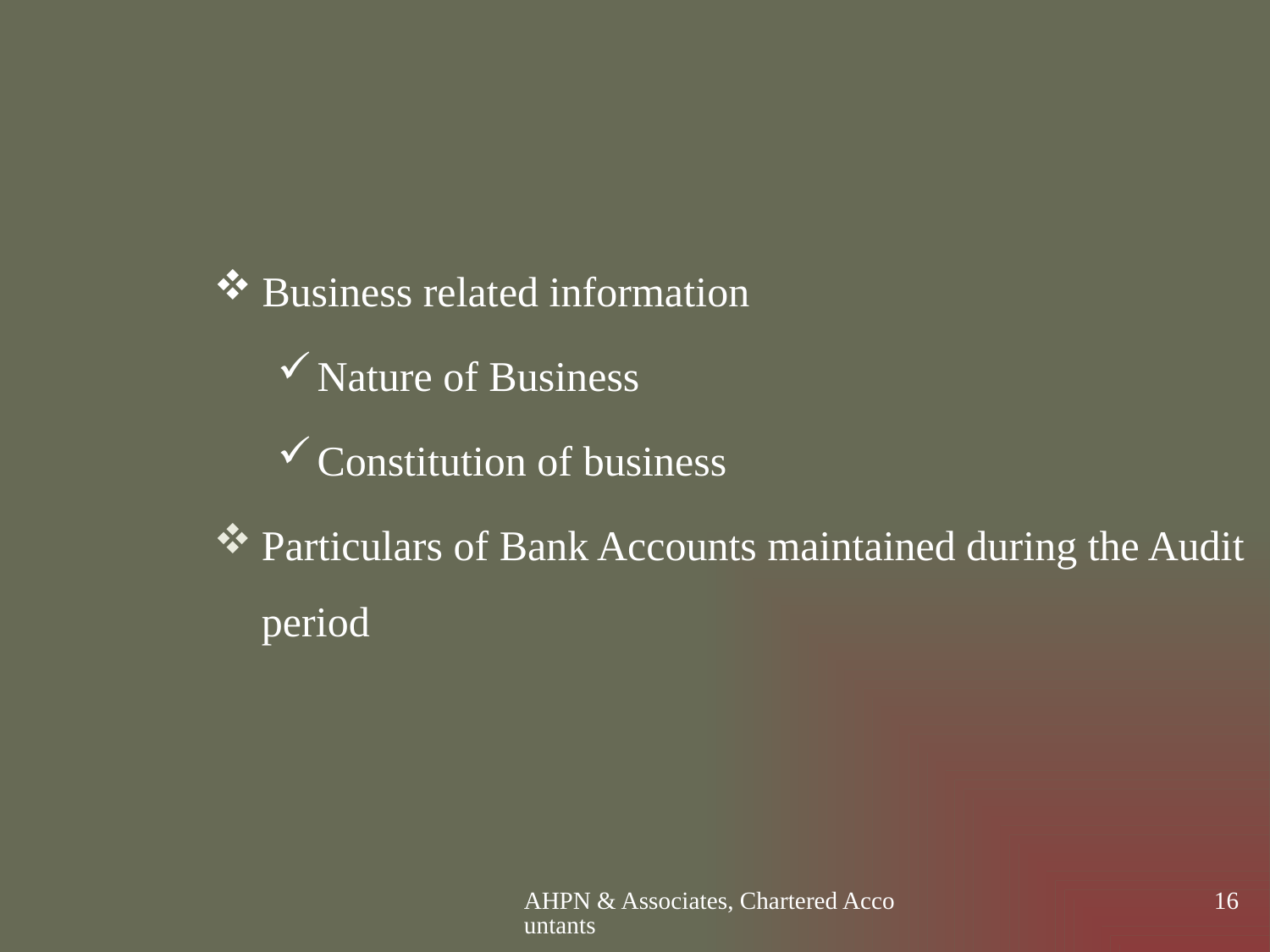

Business related information
Nature of Business
Constitution of business
Particulars of Bank Accounts maintained during the Audit period

AHPN & Associates, Chartered Accountants
16